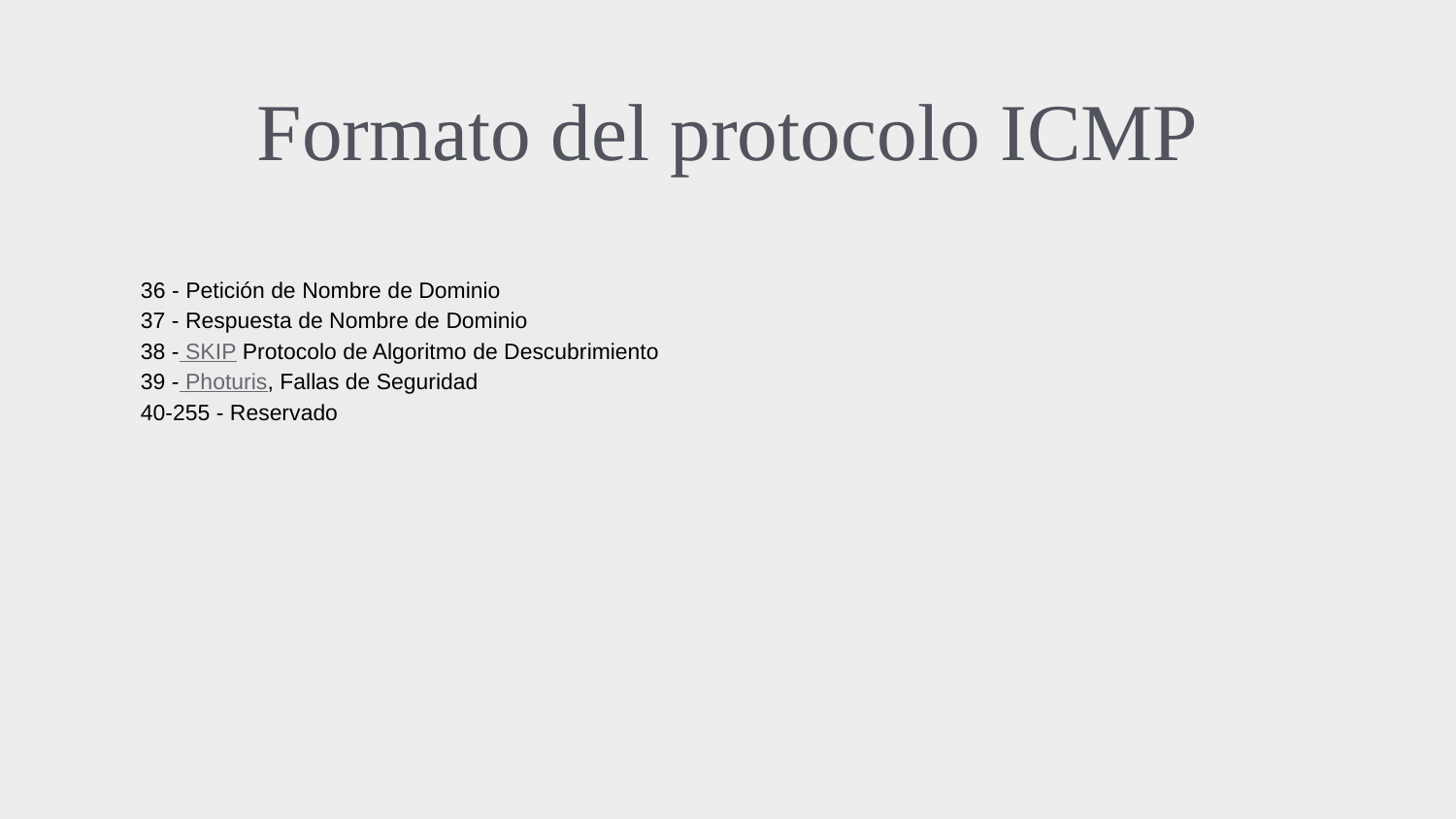

# Formato del protocolo ICMP

36 - Petición de Nombre de Dominio
37 - Respuesta de Nombre de Dominio
38 - SKIP Protocolo de Algoritmo de Descubrimiento
39 - Photuris, Fallas de Seguridad
40-255 - Reservado